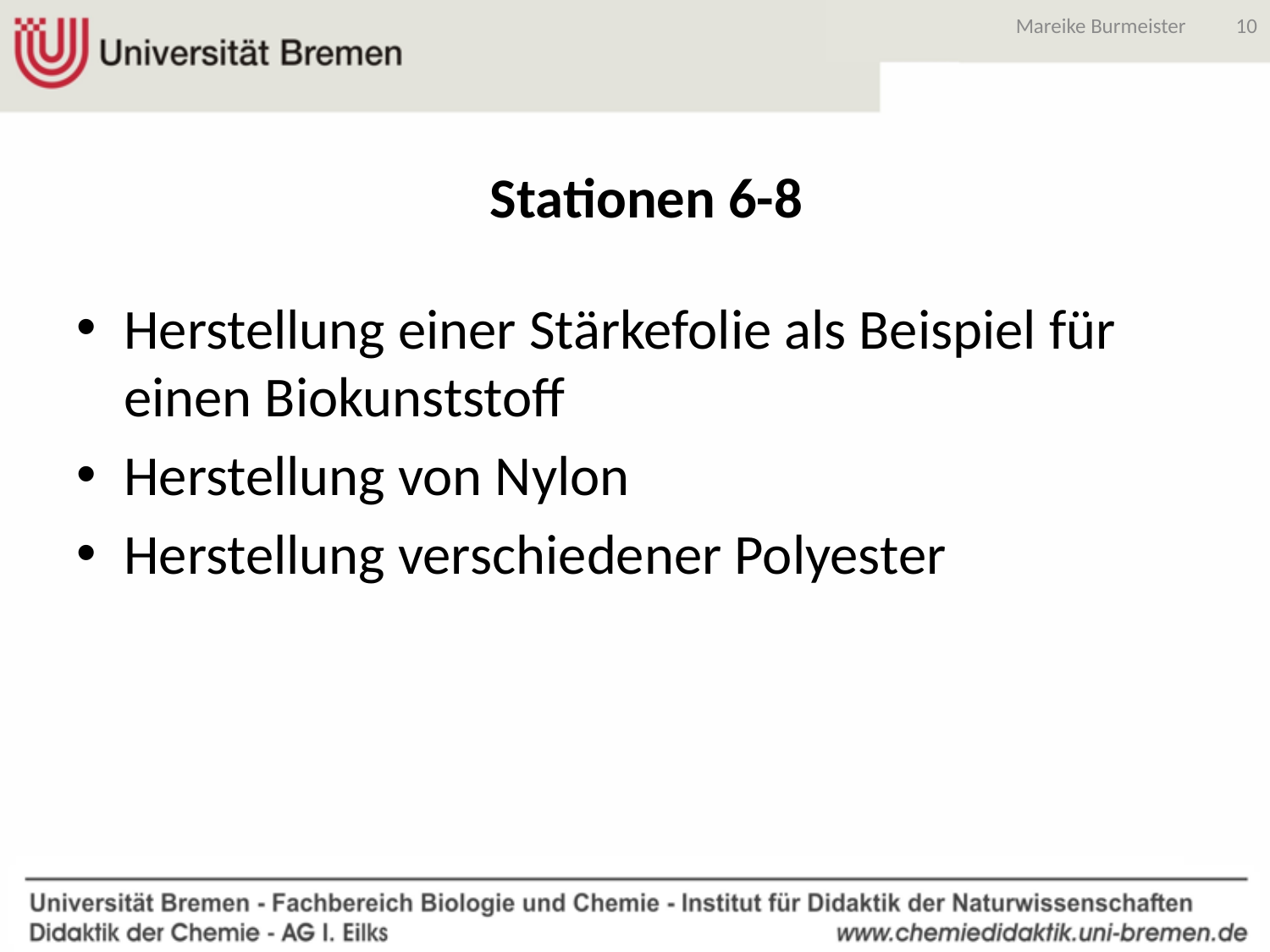

10
Mareike Burmeister
# Stationen 6-8
Herstellung einer Stärkefolie als Beispiel für einen Biokunststoff
Herstellung von Nylon
Herstellung verschiedener Polyester